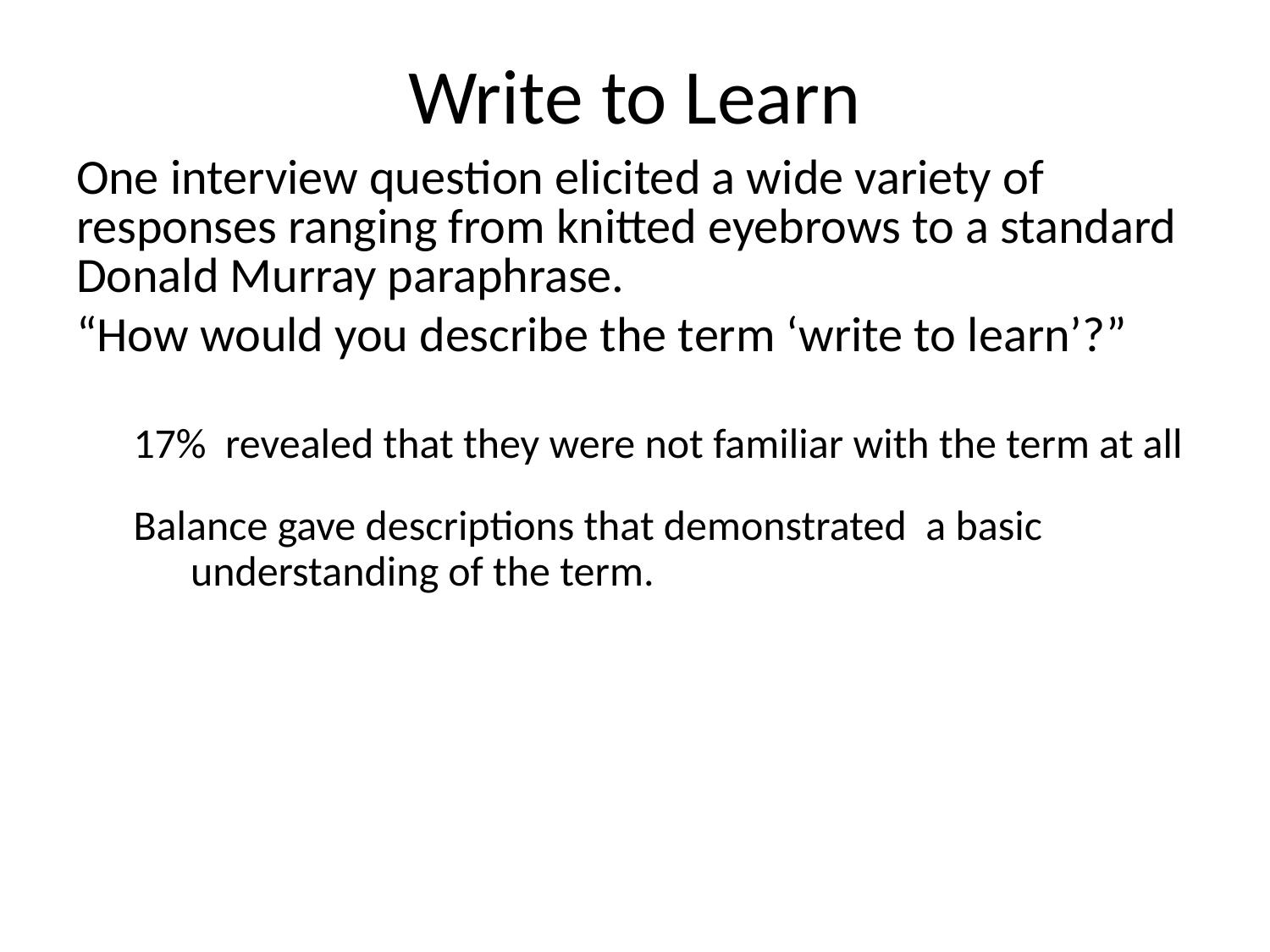

# Write to Learn
One interview question elicited a wide variety of responses ranging from knitted eyebrows to a standard Donald Murray paraphrase.
“How would you describe the term ‘write to learn’?”

      17%  revealed that they were not familiar with the term at all
      Balance gave descriptions that demonstrated  a basic
            understanding of the term.